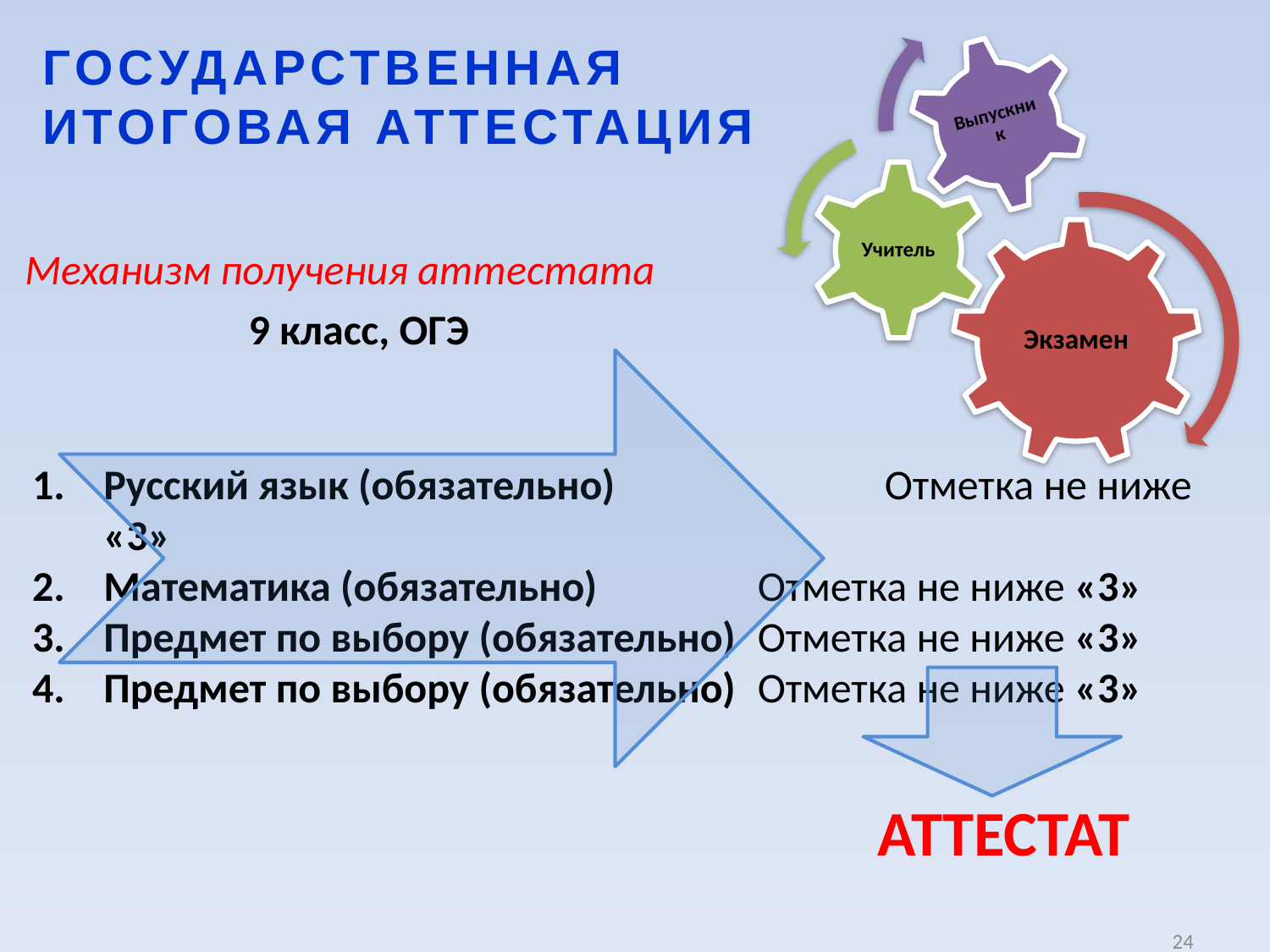

Экзамен
Учитель
Выпускник
ГОСУДАРСТВЕННАЯ
ИТОГОВАЯ АТТЕСТАЦИЯ
Механизм получения аттестата

Русский язык (обязательно)	 	  Отметка не ниже «3»
Математика (обязательно)		  Отметка не ниже «3»
Предмет по выбору (обязательно)	  Отметка не ниже «3»
Предмет по выбору (обязательно)	  Отметка не ниже «3»

9 класс, ОГЭ

АТТЕСТАТ
24